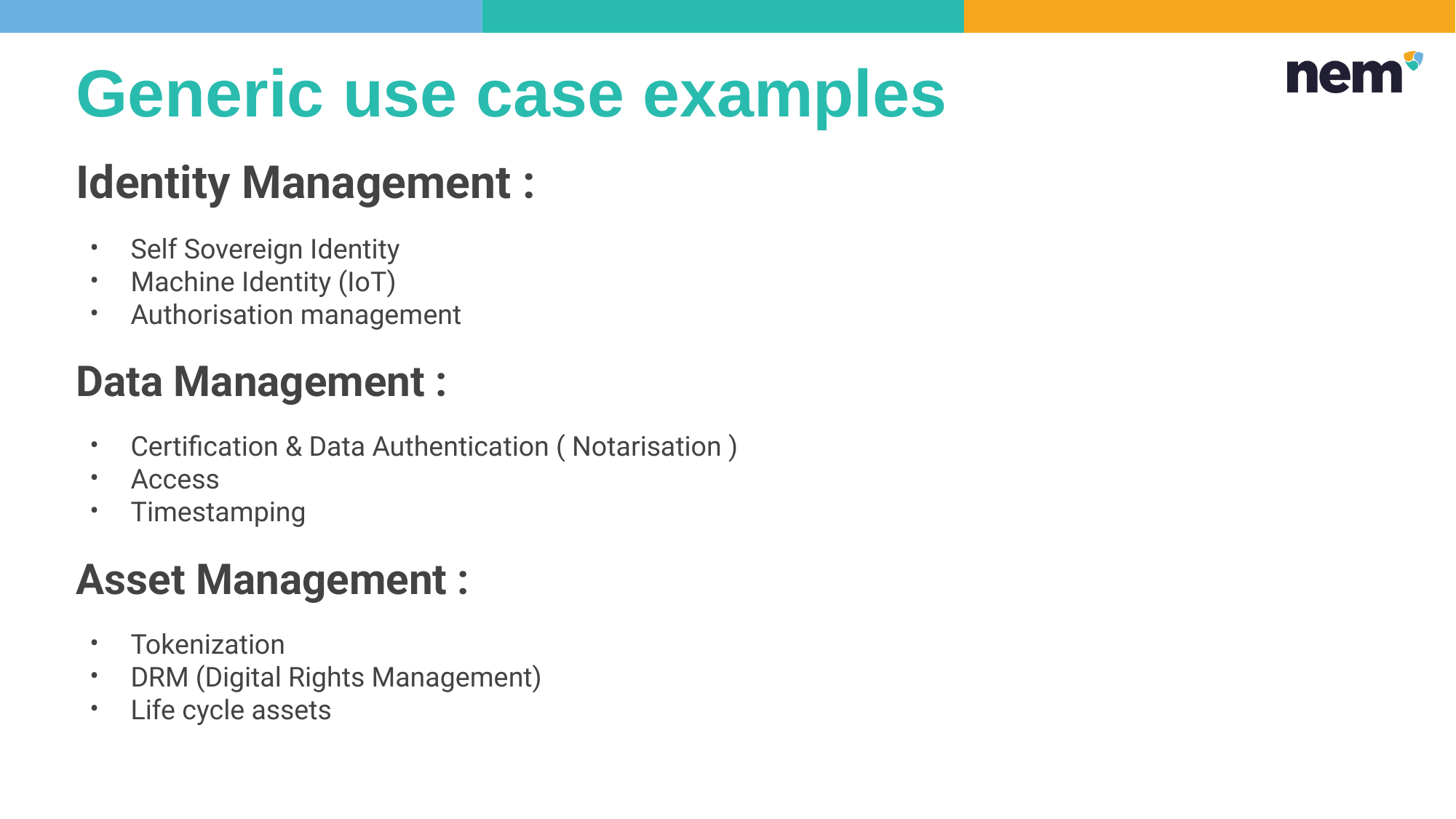

# Generic use case examples
Identity Management :
Self Sovereign Identity
Machine Identity (IoT)
Authorisation management
Data Management :
Certification & Data Authentication ( Notarisation )
Access
Timestamping
Asset Management :
Tokenization
DRM (Digital Rights Management)
Life cycle assets